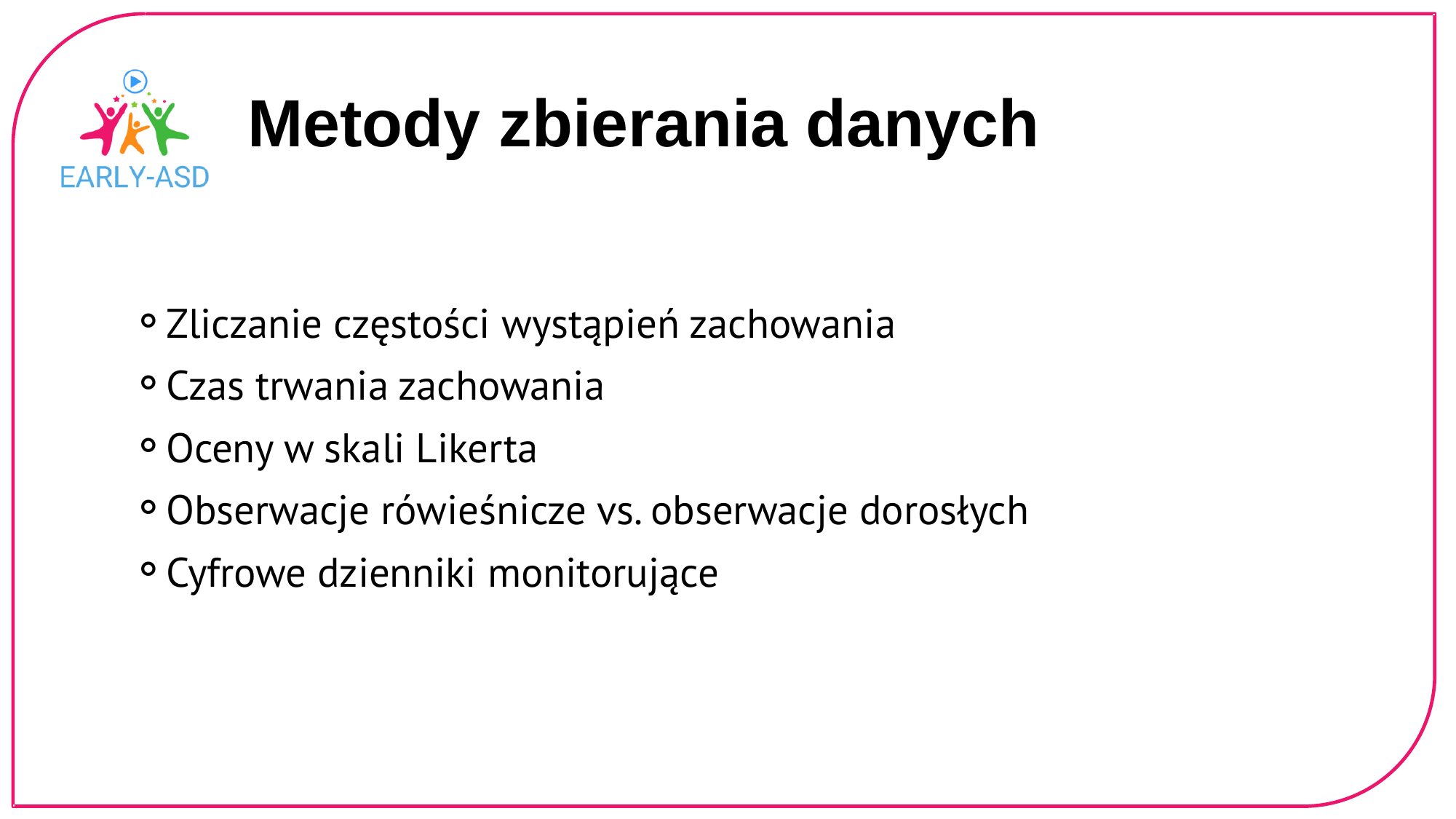

Metody zbierania danych

Zliczanie częstości wystąpień zachowania
Czas trwania zachowania
Oceny w skali Likerta
Obserwacje rówieśnicze vs. obserwacje dorosłych
Cyfrowe dzienniki monitorujące